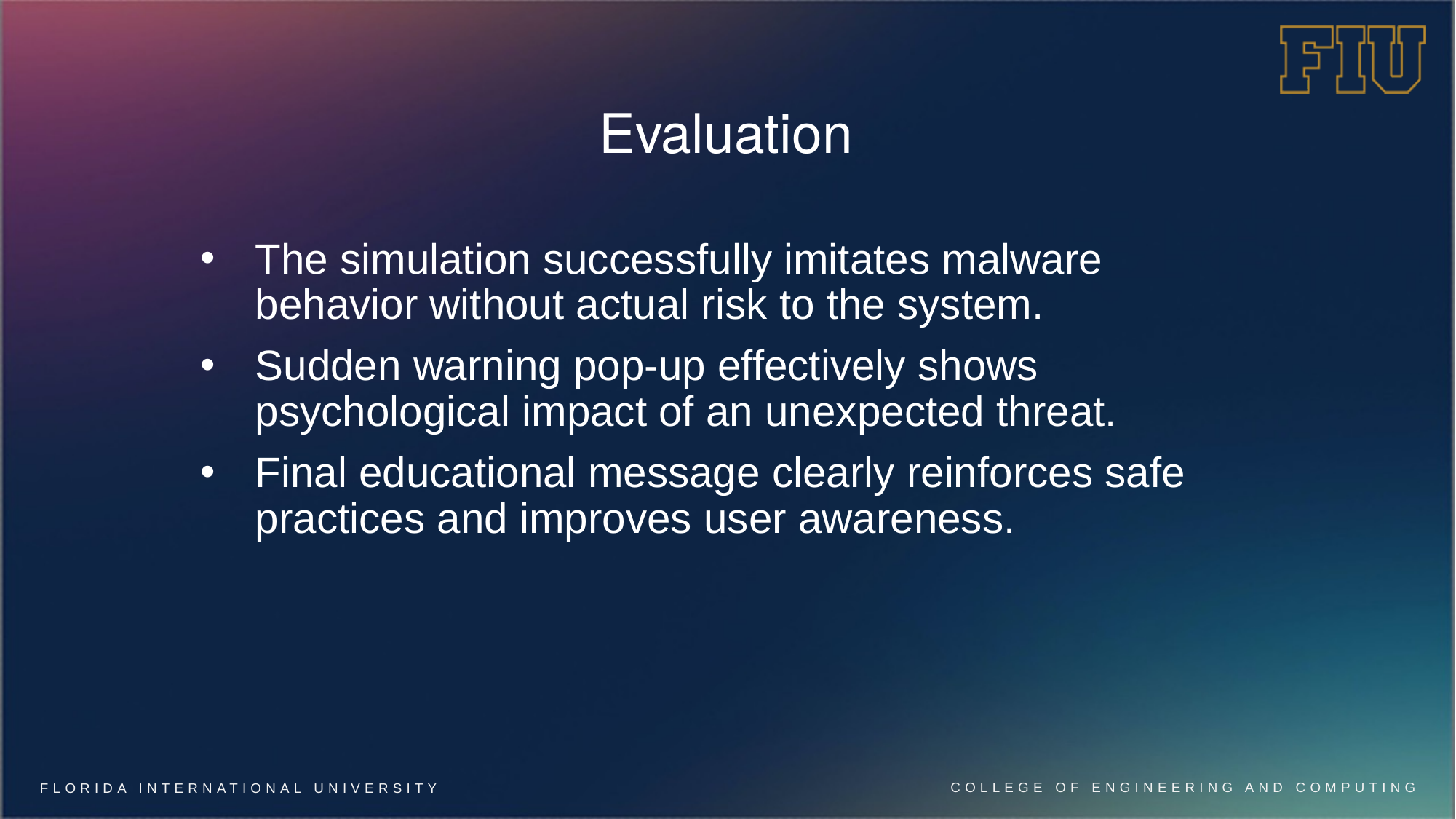

# Evaluation
The simulation successfully imitates malware behavior without actual risk to the system.
Sudden warning pop-up effectively shows psychological impact of an unexpected threat.
Final educational message clearly reinforces safe practices and improves user awareness.